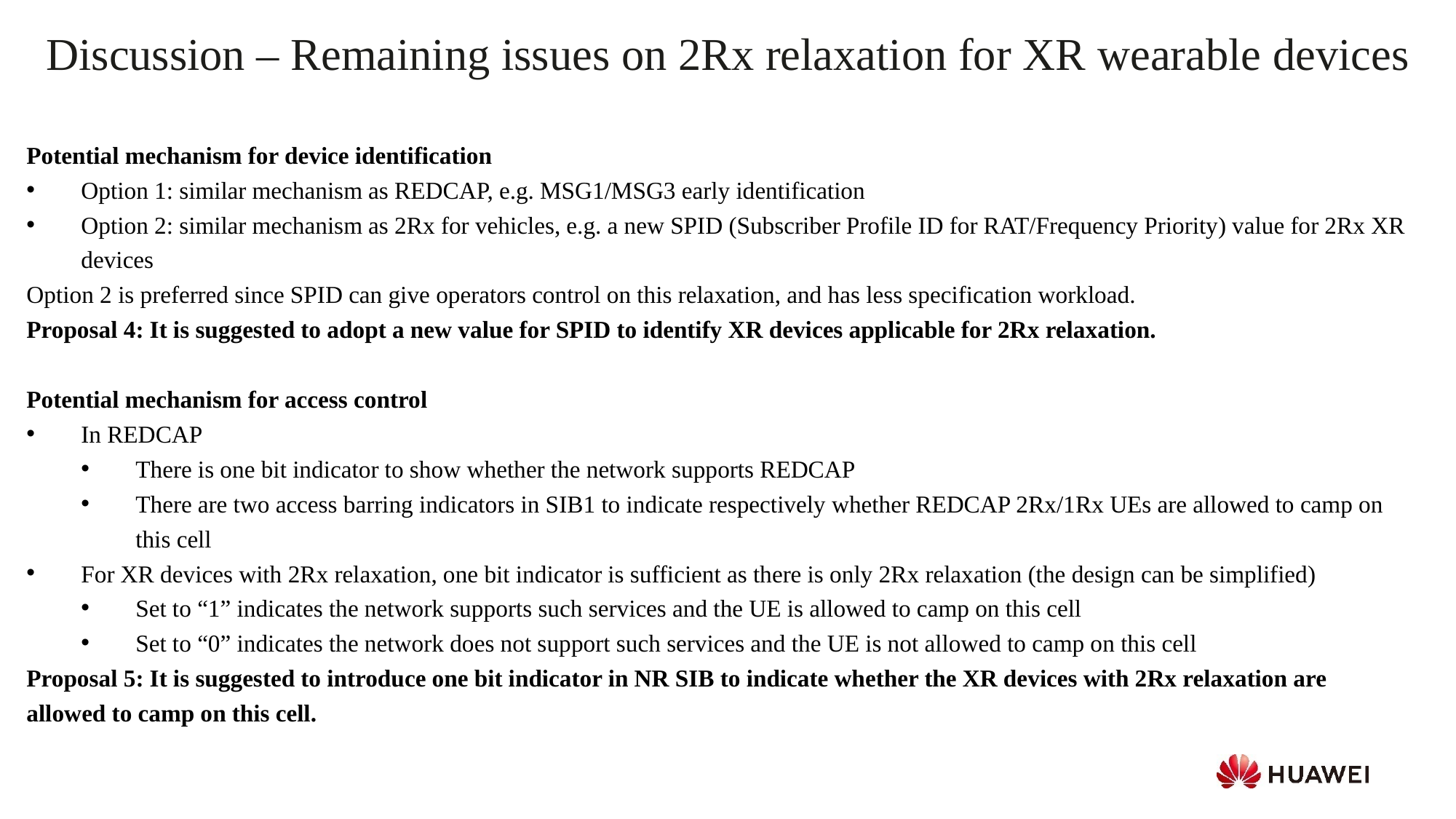

Discussion – Remaining issues on 2Rx relaxation for XR wearable devices
Potential mechanism for device identification
Option 1: similar mechanism as REDCAP, e.g. MSG1/MSG3 early identification
Option 2: similar mechanism as 2Rx for vehicles, e.g. a new SPID (Subscriber Profile ID for RAT/Frequency Priority) value for 2Rx XR devices
Option 2 is preferred since SPID can give operators control on this relaxation, and has less specification workload.
Proposal 4: It is suggested to adopt a new value for SPID to identify XR devices applicable for 2Rx relaxation.

Potential mechanism for access control
In REDCAP
There is one bit indicator to show whether the network supports REDCAP
There are two access barring indicators in SIB1 to indicate respectively whether REDCAP 2Rx/1Rx UEs are allowed to camp on this cell
For XR devices with 2Rx relaxation, one bit indicator is sufficient as there is only 2Rx relaxation (the design can be simplified)
Set to “1” indicates the network supports such services and the UE is allowed to camp on this cell
Set to “0” indicates the network does not support such services and the UE is not allowed to camp on this cell
Proposal 5: It is suggested to introduce one bit indicator in NR SIB to indicate whether the XR devices with 2Rx relaxation are allowed to camp on this cell.